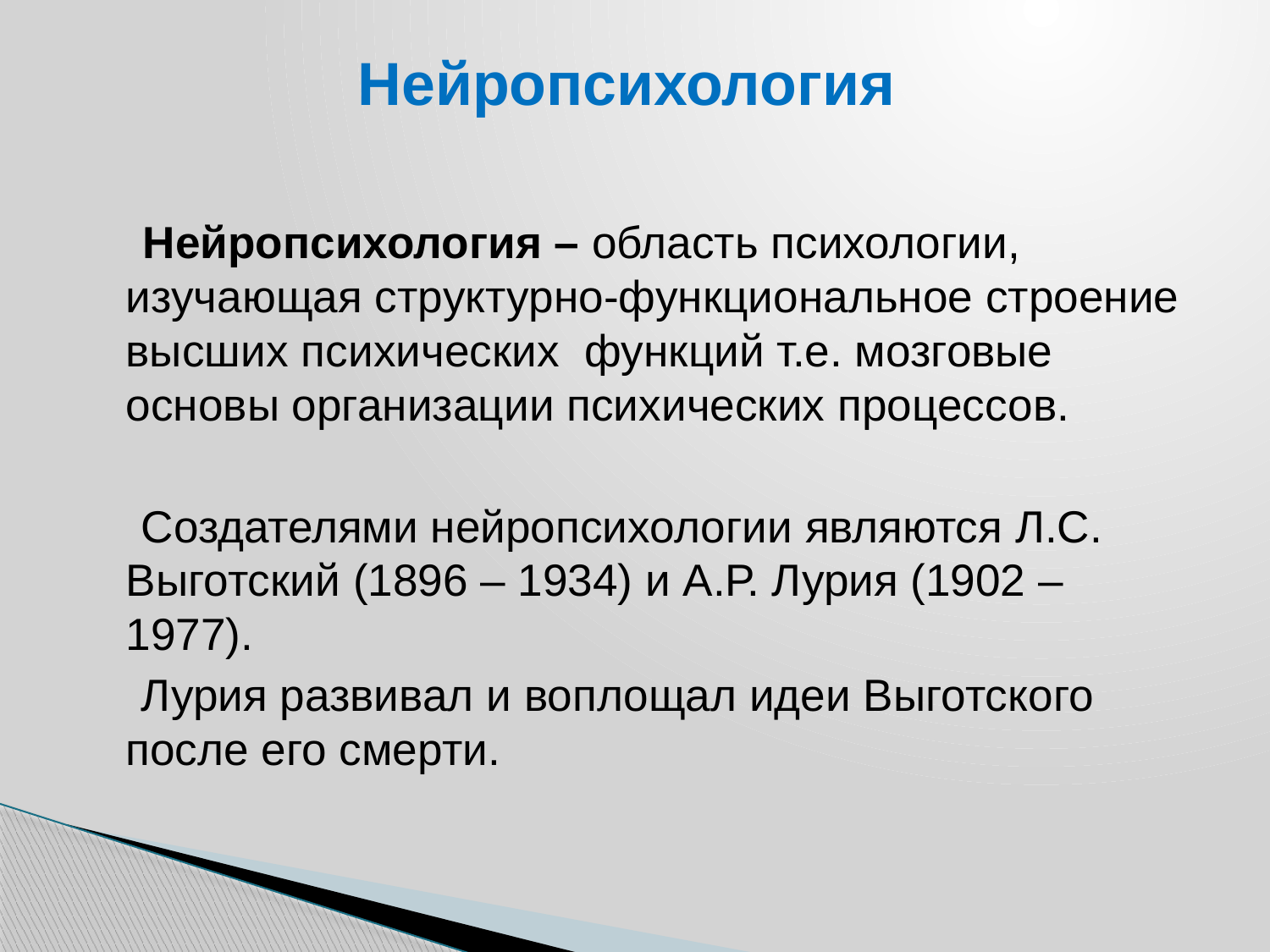

# Нейропсихология
    Нейропсихология – область психологии, изучающая структурно-функциональное строение высших психических  функций т.е. мозговые основы организации психических процессов.

    Создателями нейропсихологии являются Л.С. Выготский (1896 – 1934) и А.Р. Лурия (1902 – 1977).
    Лурия развивал и воплощал идеи Выготского после его смерти.